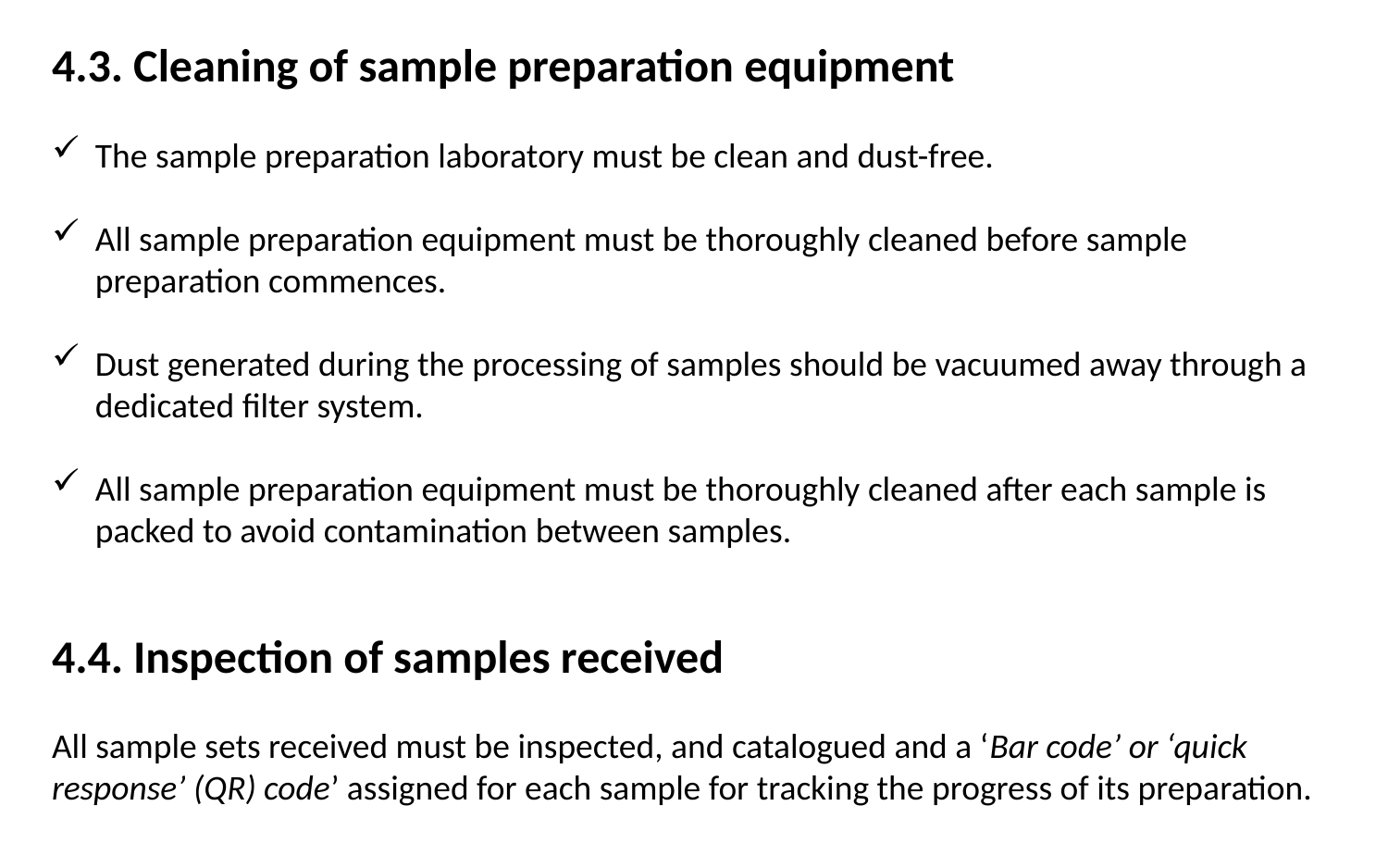

4.3. Cleaning of sample preparation equipment

The sample preparation laboratory must be clean and dust-free.

All sample preparation equipment must be thoroughly cleaned before sample preparation commences.

Dust generated during the processing of samples should be vacuumed away through a dedicated filter system.

All sample preparation equipment must be thoroughly cleaned after each sample is packed to avoid contamination between samples.
4.4. Inspection of samples received

All sample sets received must be inspected, and catalogued and a ‘Bar code’ or ‘quick response’ (QR) code’ assigned for each sample for tracking the progress of its preparation.